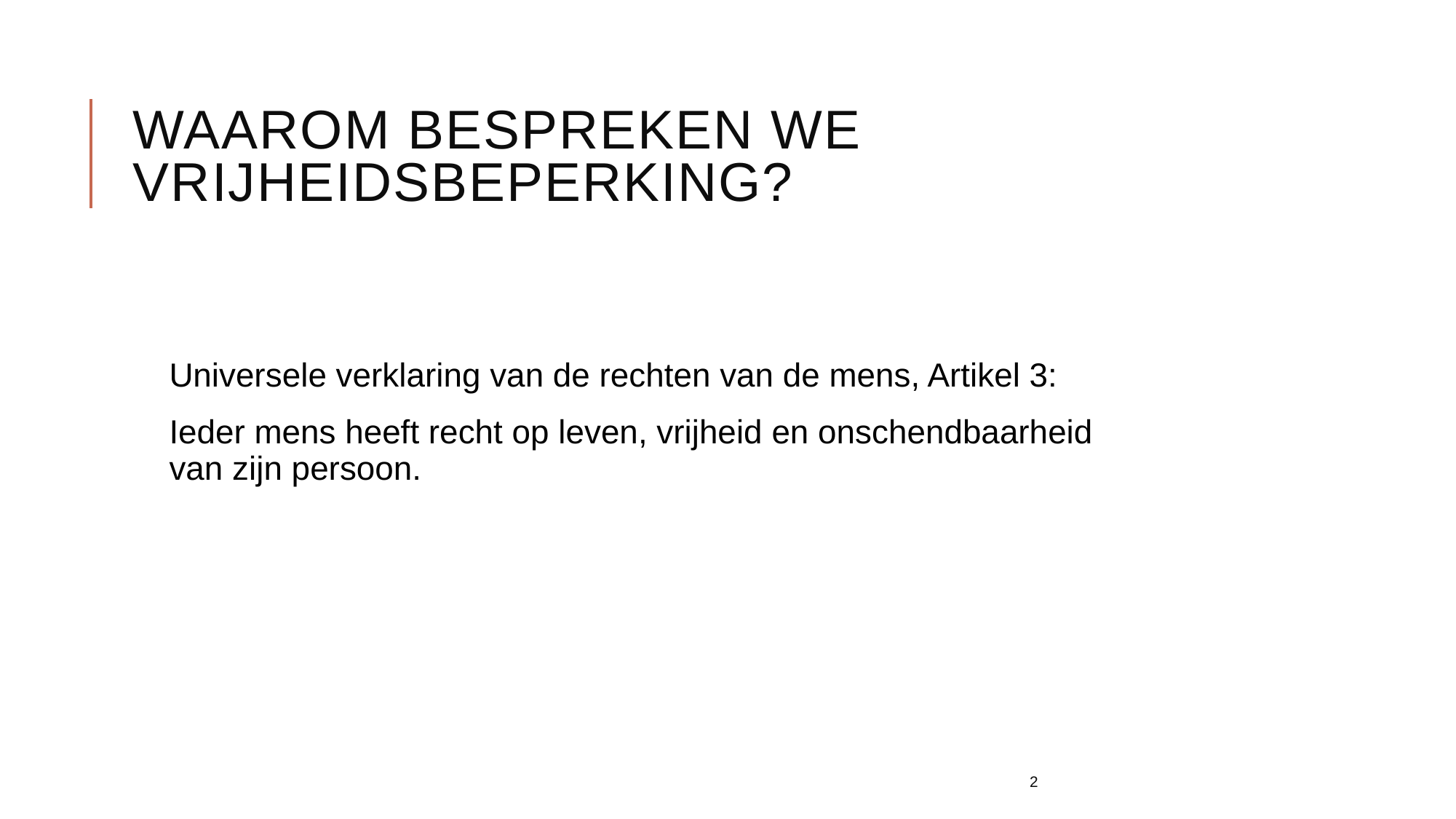

# Waarom bespreken we vrijheidsbeperking?

Universele verklaring van de rechten van de mens, Artikel 3:
Ieder mens heeft recht op leven, vrijheid en onschendbaarheid van zijn persoon.

2